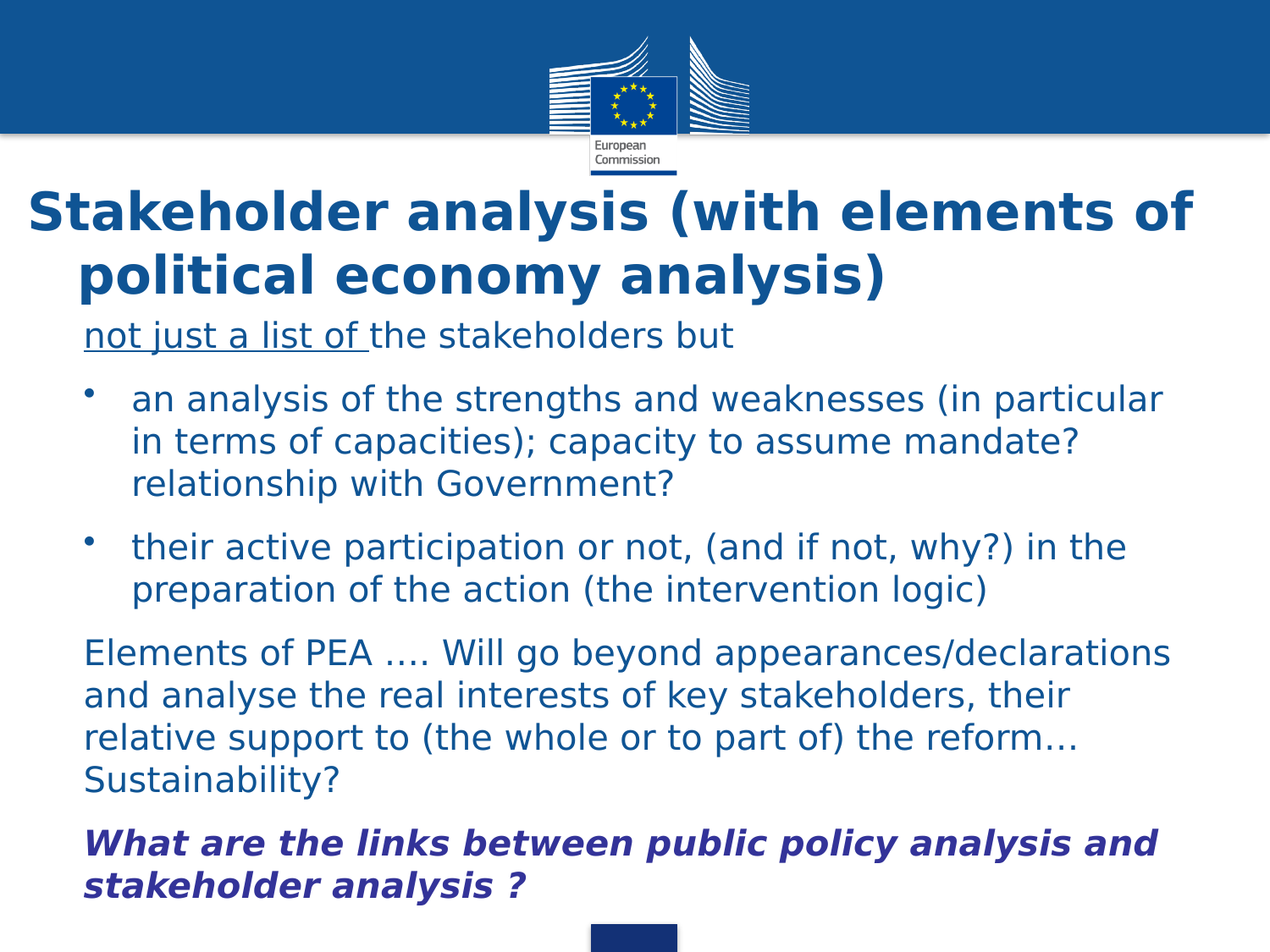

# Stakeholder analysis (with elements of political economy analysis)
not just a list of the stakeholders but
an analysis of the strengths and weaknesses (in particular in terms of capacities); capacity to assume mandate? relationship with Government?
their active participation or not, (and if not, why?) in the preparation of the action (the intervention logic)
Elements of PEA …. Will go beyond appearances/declarations and analyse the real interests of key stakeholders, their relative support to (the whole or to part of) the reform… Sustainability?
What are the links between public policy analysis and stakeholder analysis ?